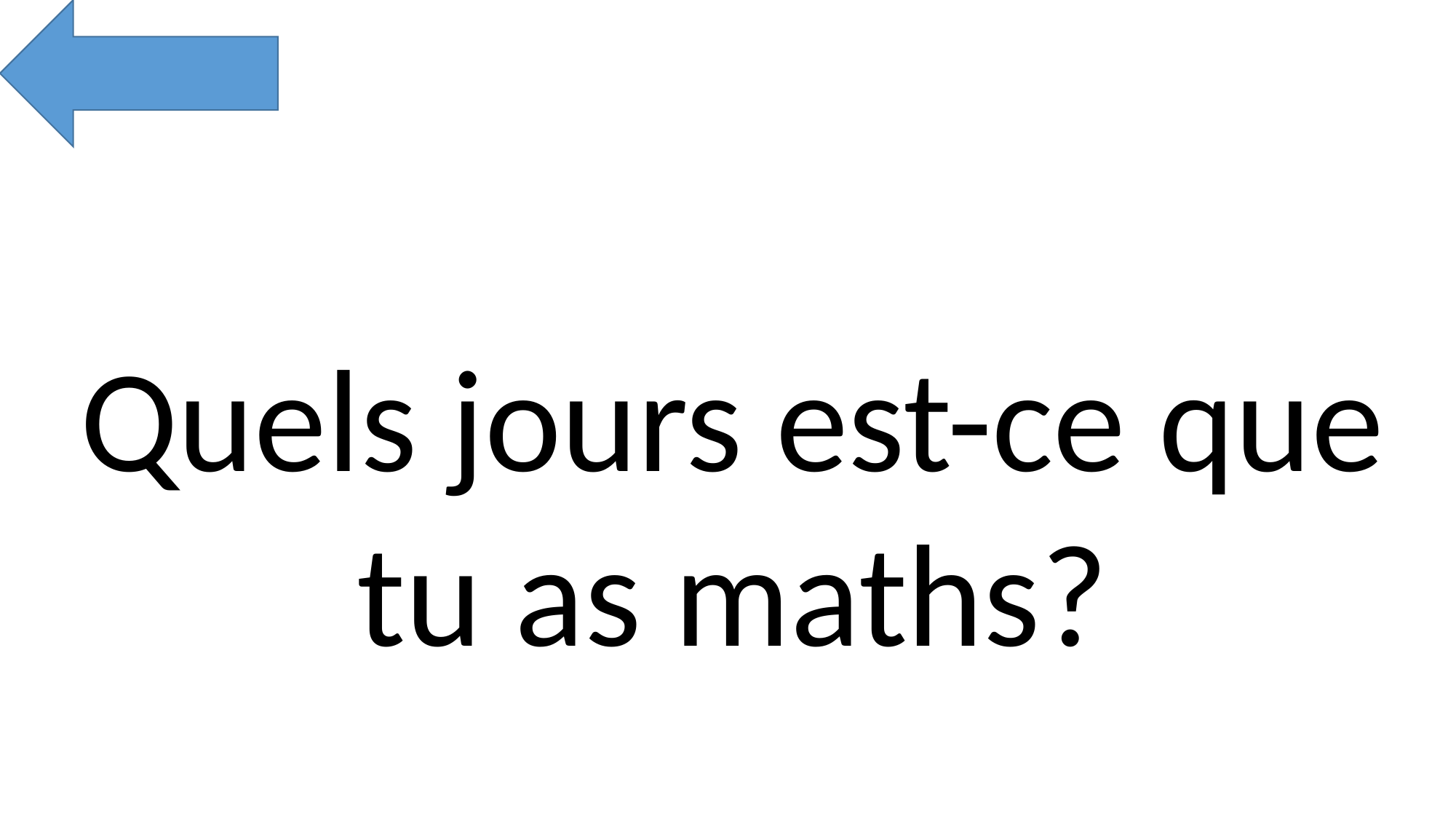

Quels jours est-ce que tu as maths?